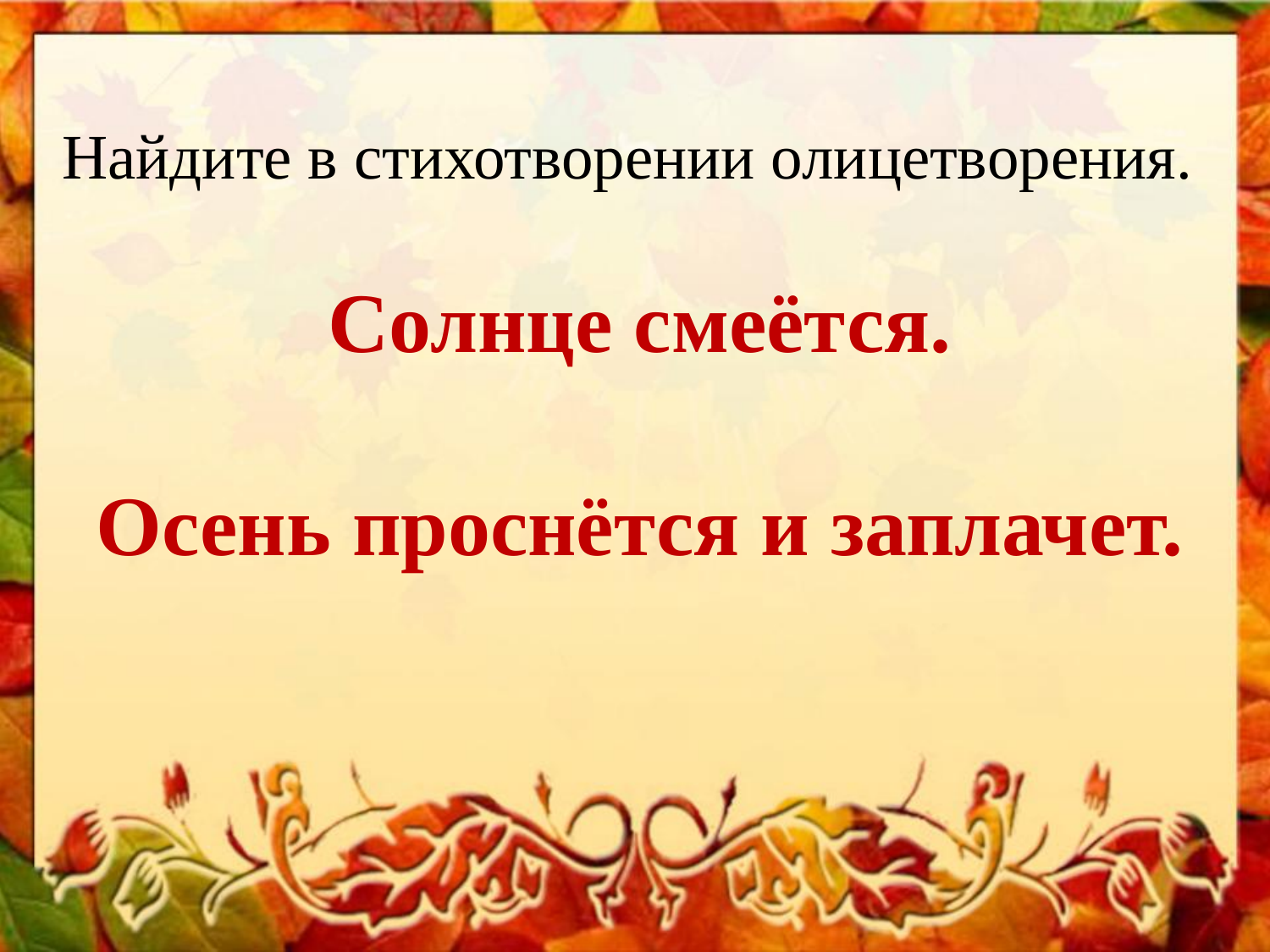

Найдите в стихотворении олицетворения.

Солнце смеётся.

Осень проснётся и заплачет.